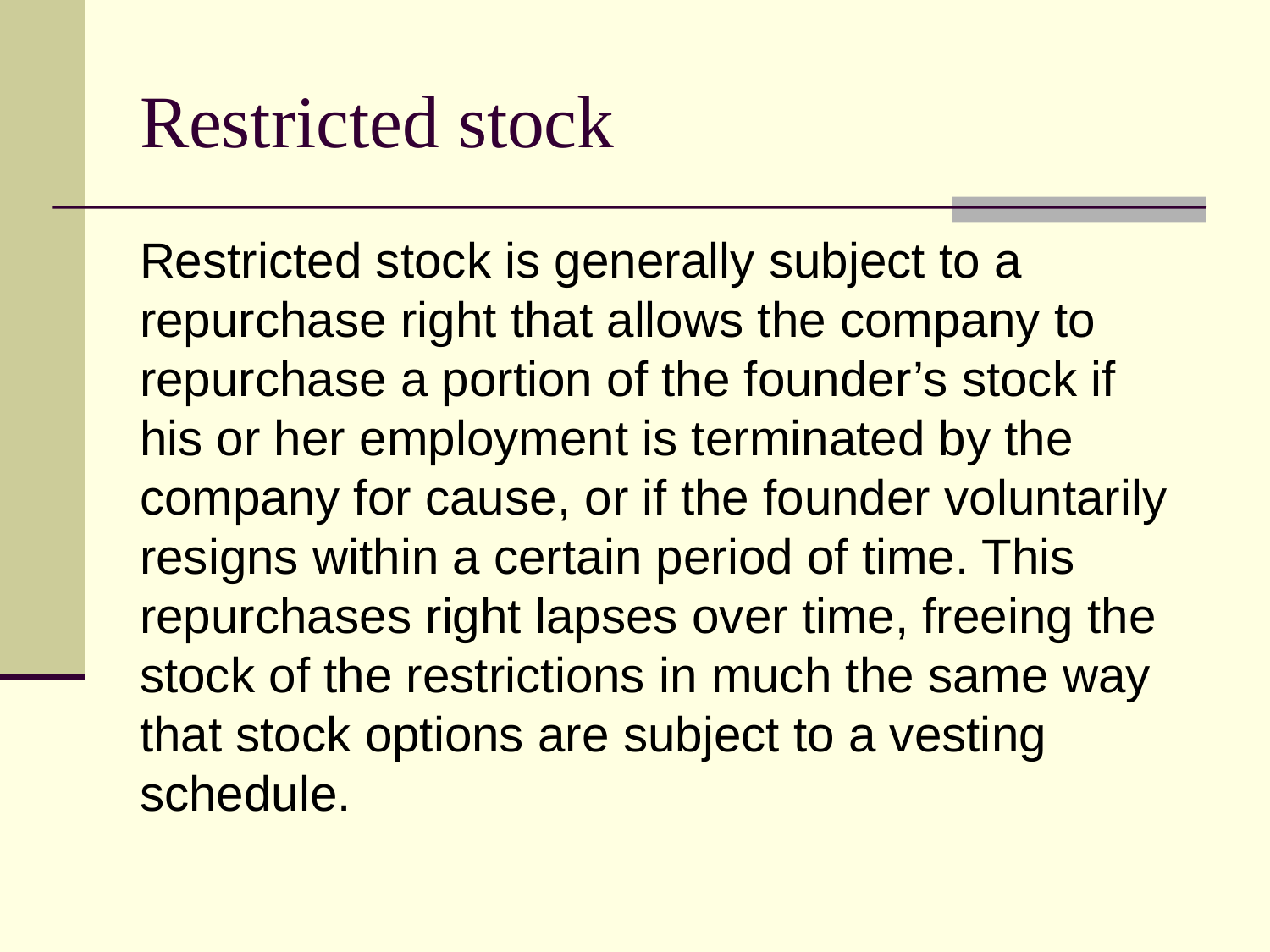

# Restricted stock
Restricted stock is generally subject to a repurchase right that allows the company to repurchase a portion of the founder’s stock if his or her employment is terminated by the company for cause, or if the founder voluntarily resigns within a certain period of time. This repurchases right lapses over time, freeing the stock of the restrictions in much the same way that stock options are subject to a vesting schedule.